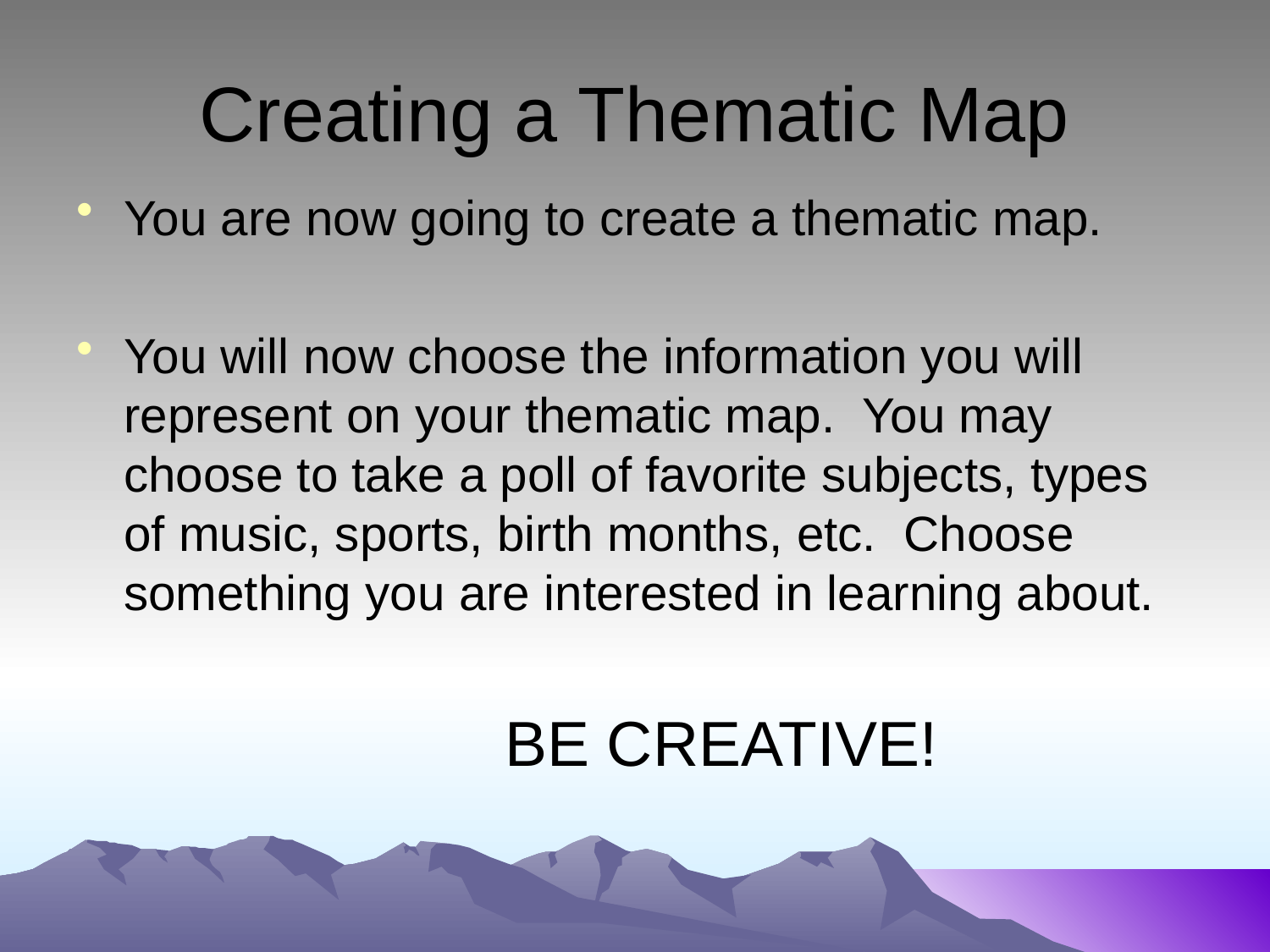

# Creating a Thematic Map
You are now going to create a thematic map.

You will now choose the information you will represent on your thematic map.  You may choose to take a poll of favorite subjects, types of music, sports, birth months, etc.  Choose something you are interested in learning about.

				BE CREATIVE!